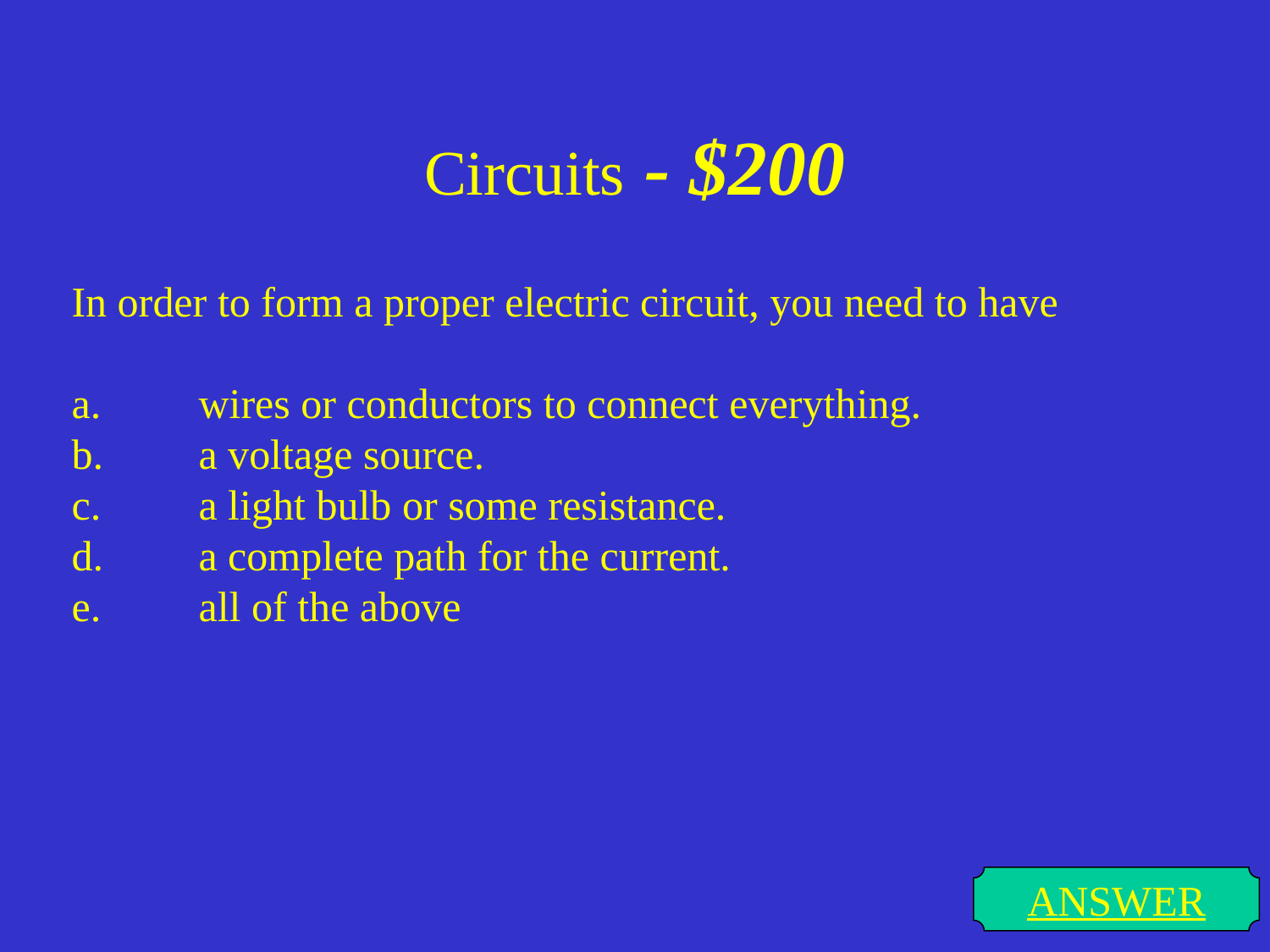

# Circuits - $200
In order to form a proper electric circuit, you need to have

a.	wires or conductors to connect everything.
b.	a voltage source.
c.	a light bulb or some resistance.
d.	a complete path for the current.
e.	all of the above

ANSWER